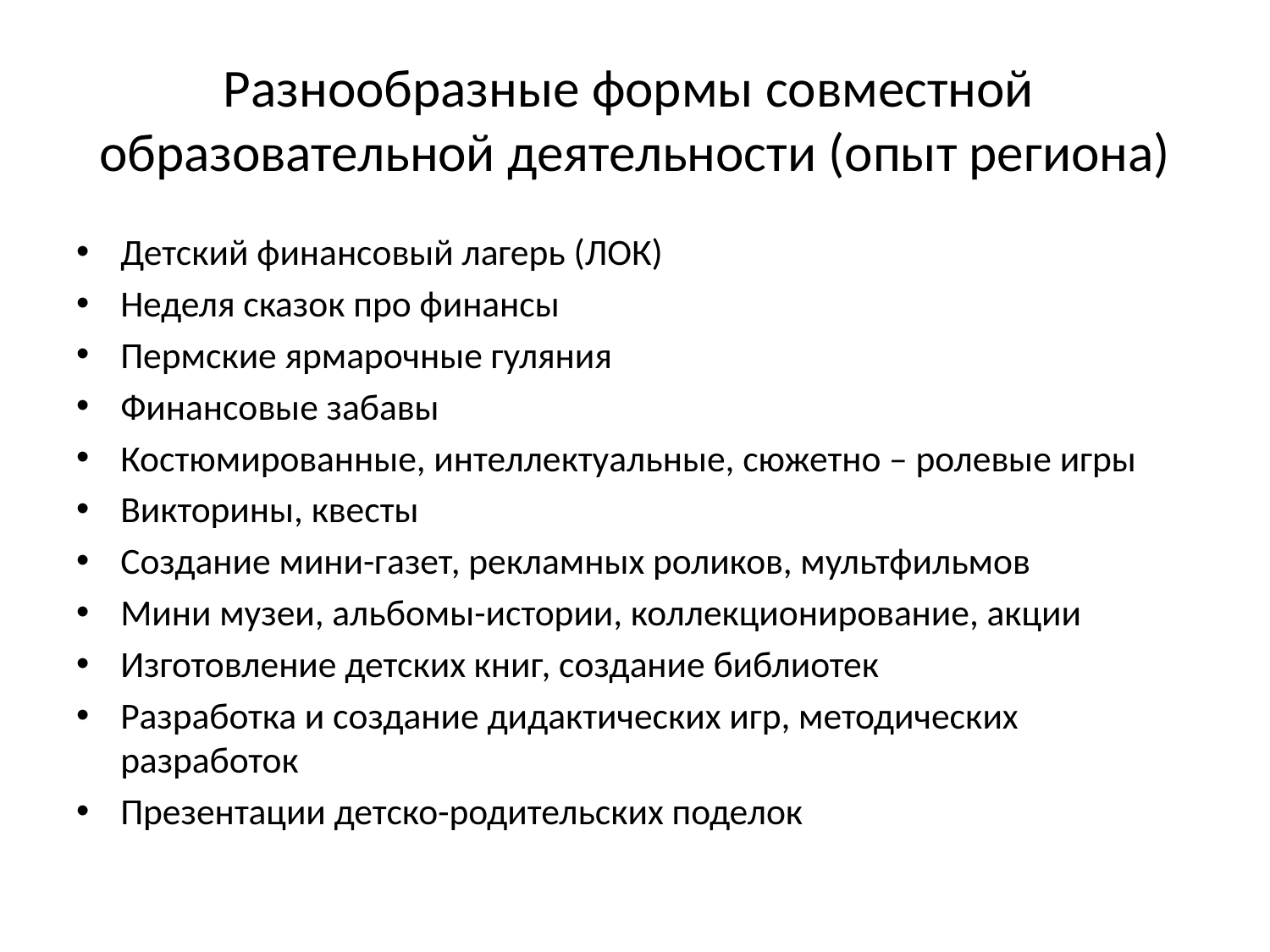

# Разнообразные формы совместной  образовательной деятельности (опыт региона)
Детский финансовый лагерь (ЛОК)
Неделя сказок про финансы
Пермские ярмарочные гуляния
Финансовые забавы
Костюмированные, интеллектуальные, сюжетно – ролевые игры
Викторины, квесты
Создание мини-газет, рекламных роликов, мультфильмов
Мини музеи, альбомы-истории, коллекционирование, акции
Изготовление детских книг, создание библиотек
Разработка и создание дидактических игр, методических разработок
Презентации детско-родительских поделок